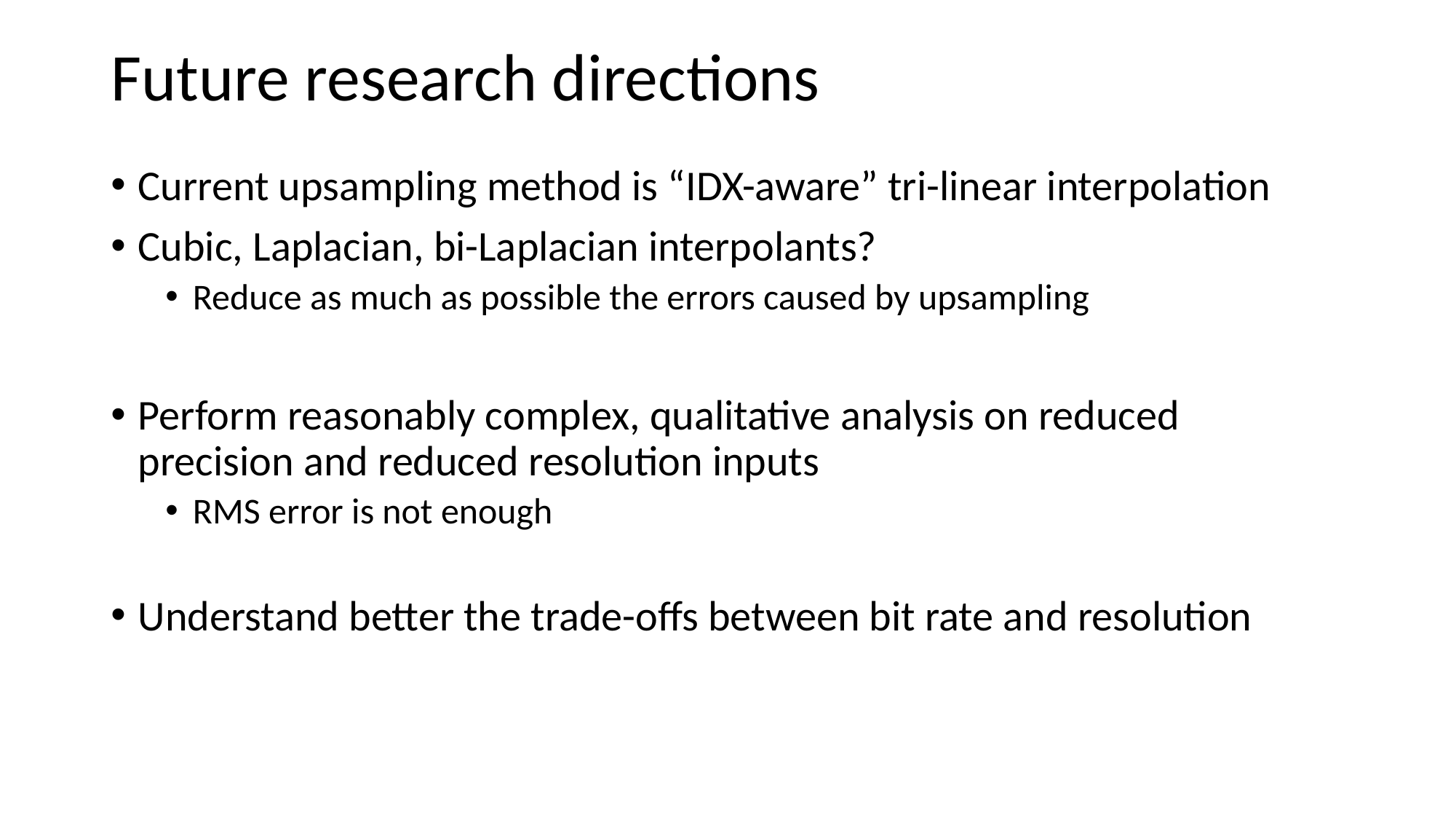

# Future research directions
Current upsampling method is “IDX-aware” tri-linear interpolation
Cubic, Laplacian, bi-Laplacian interpolants?
Reduce as much as possible the errors caused by upsampling

Perform reasonably complex, qualitative analysis on reduced precision and reduced resolution inputs
RMS error is not enough

Understand better the trade-offs between bit rate and resolution